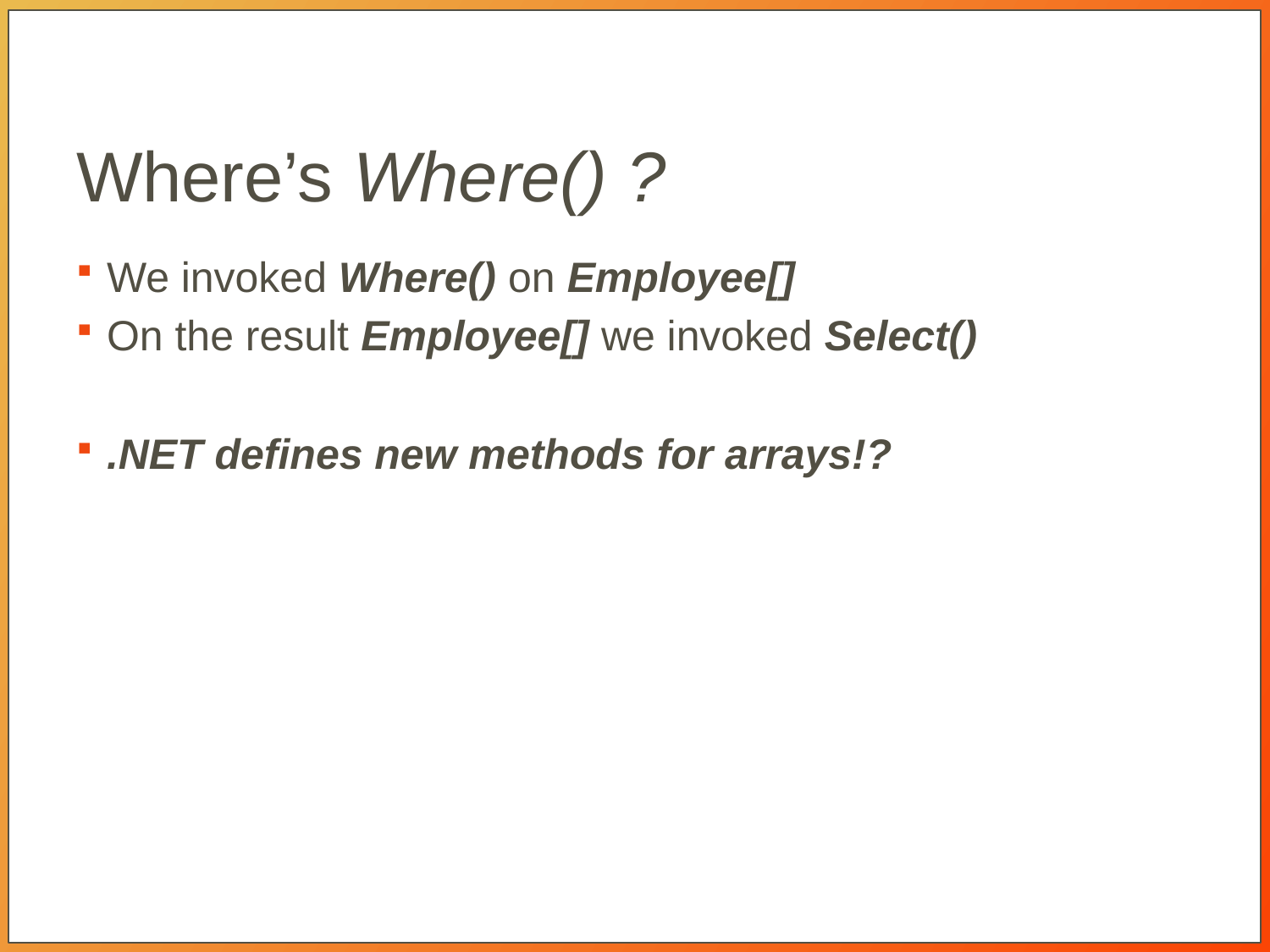

# Where’s Where() ?
We invoked Where() on Employee[]
On the result Employee[] we invoked Select()

.NET defines new methods for arrays!?